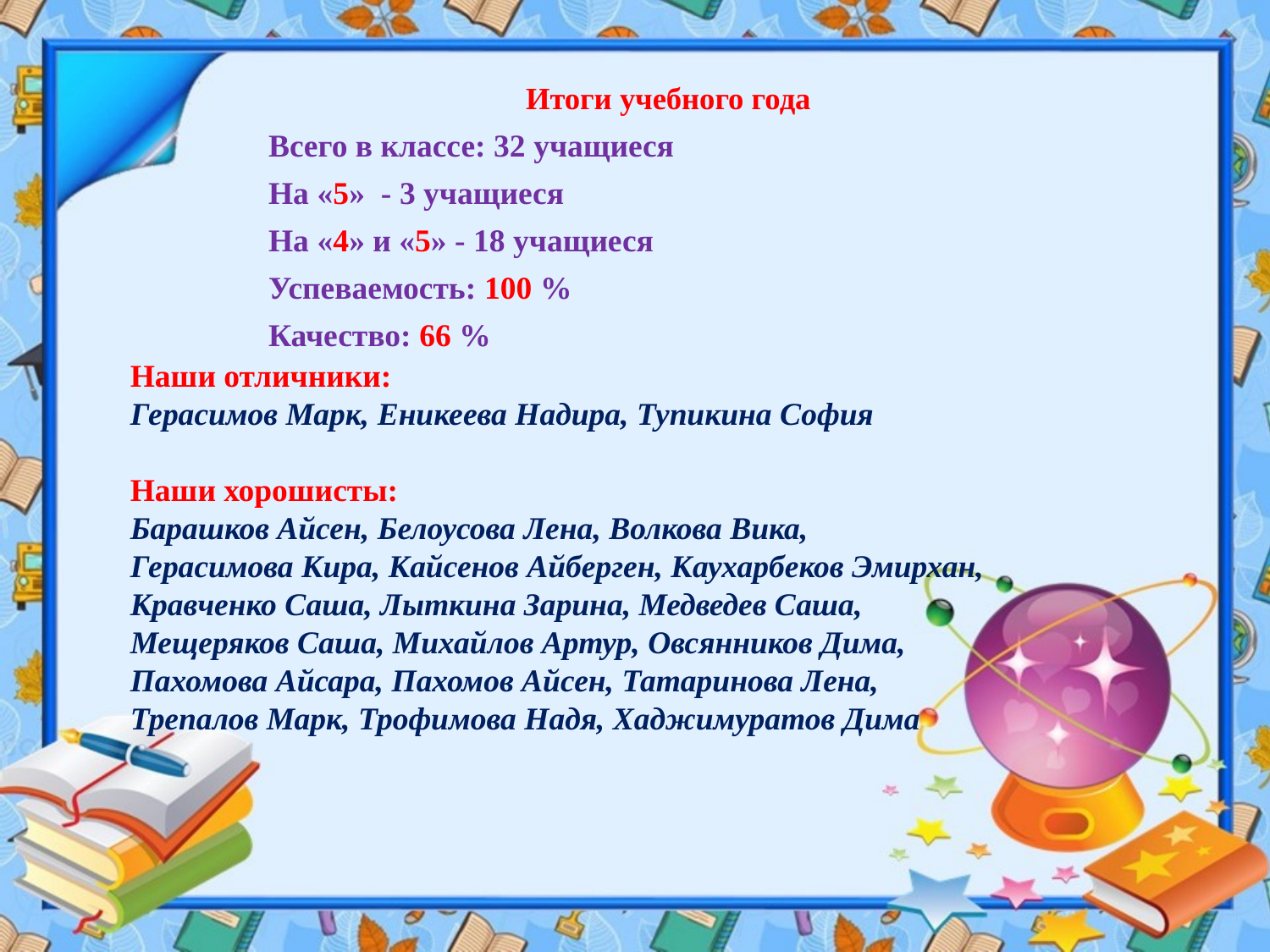

# Итоги учебного года
Всего в классе: 32 учащиеся
На «5»  - 3 учащиеся
На «4» и «5» - 18 учащиеся
Успеваемость: 100 %
Качество: 66 %
Наши отличники:
Герасимов Марк, Еникеева Надира, Тупикина София

Наши хорошисты:
Барашков Айсен, Белоусова Лена, Волкова Вика,
Герасимова Кира, Кайсенов Айберген, Каухарбеков Эмирхан, Кравченко Саша, Лыткина Зарина, Медведев Саша, Мещеряков Саша, Михайлов Артур, Овсянников Дима, Пахомова Айсара, Пахомов Айсен, Татаринова Лена,
Трепалов Марк, Трофимова Надя, Хаджимуратов Дима